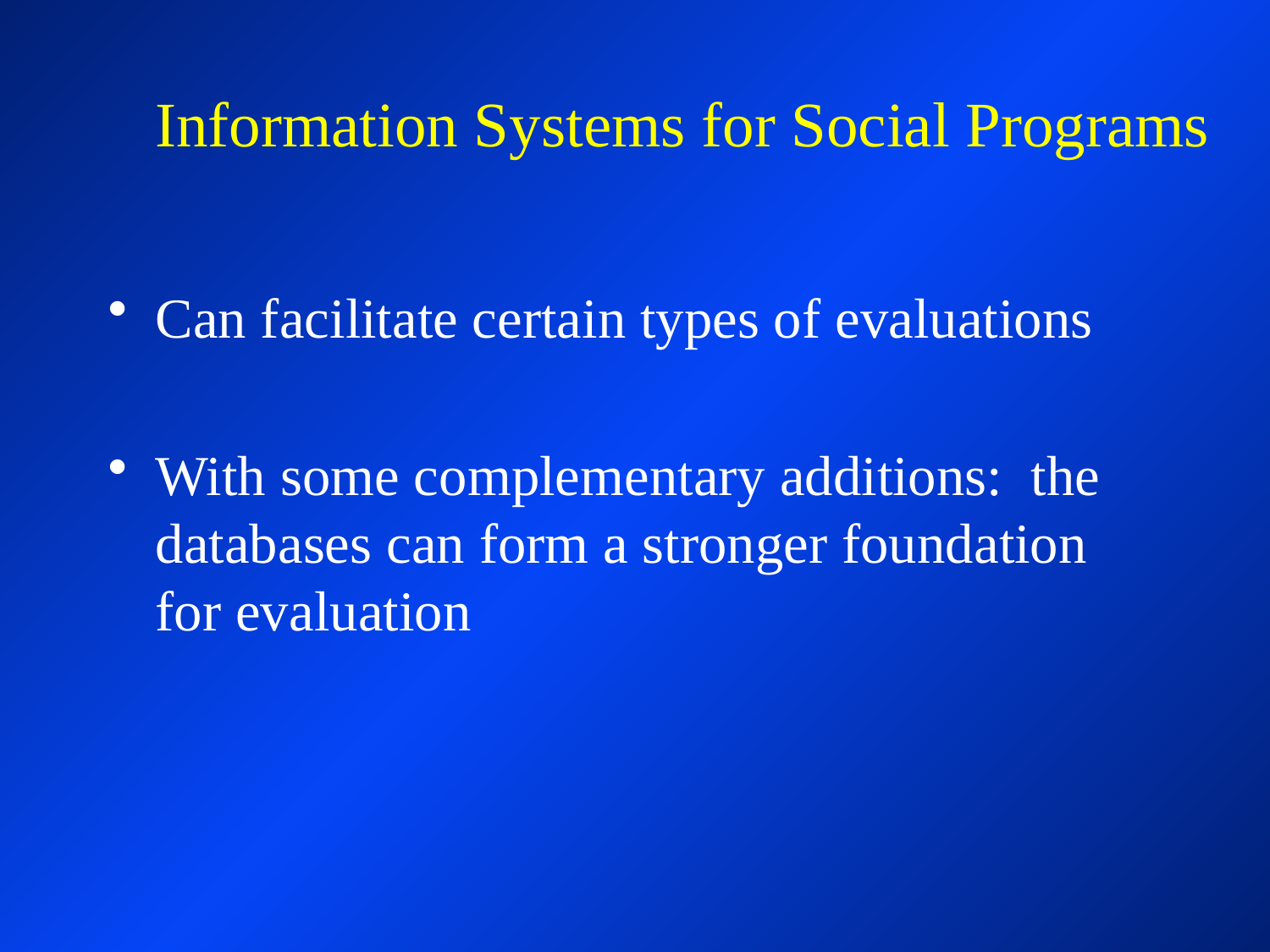

# Information Systems for Social Programs
Can facilitate certain types of evaluations

With some complementary additions:  the databases can form a stronger foundation for evaluation